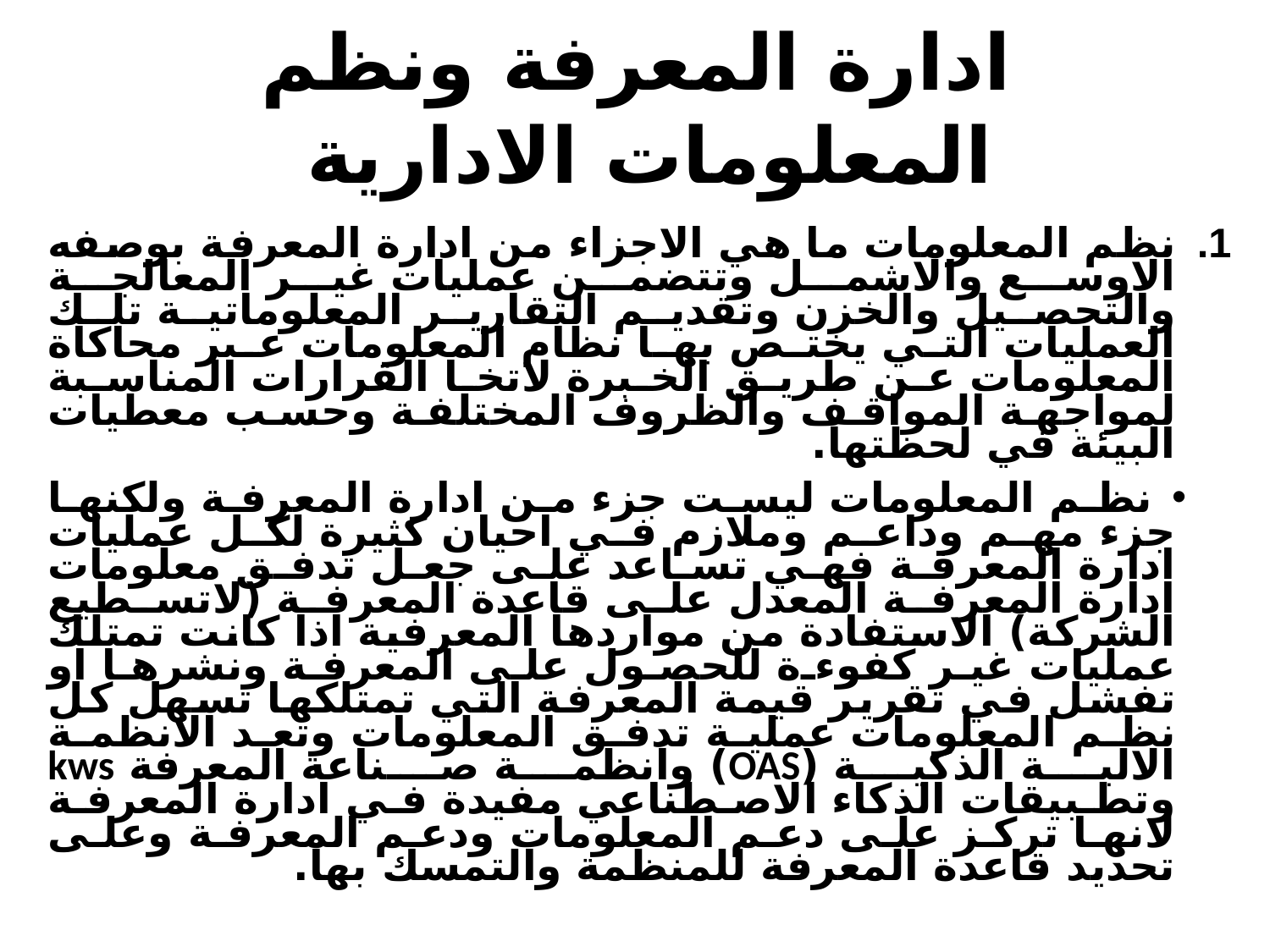

# ادارة المعرفة ونظم المعلومات الادارية
نظم المعلومات ما هي الاجزاء من ادارة المعرفة بوصفه الاوسع والاشمل وتتضمن عمليات غير المعالجة والتحصيل والخزن وتقديم التقارير المعلوماتية تلك العمليات التي يختص بها نظام المعلومات عبر محاكاة المعلومات عن طريق الخبرة لاتخا القرارات المناسبة لمواجهة المواقف والظروف المختلفة وحسب معطيات البيئة في لحظتها.
نظم المعلومات ليست جزء من ادارة المعرفة ولكنها جزء مهم وداعم وملازم في احيان كثيرة لكل عمليات ادارة المعرفة فهي تساعد على جعل تدفق معلومات ادارة المعرفة المعدل على قاعدة المعرفة (لاتسطيع الشركة) الاستفادة من مواردها المعرفية اذا كانت تمتلك عمليات غير كفوءة للحصول على المعرفة ونشرها او تفشل في تقرير قيمة المعرفة التي تمتلكها تسهل كل نظم المعلومات عملية تدفق المعلومات وتعد الانظمة الالية الذكية (OAS) وانظمة صناعة المعرفة kws وتطبيقات الذكاء الاصطناعي مفيدة في ادارة المعرفة لانها تركز على دعم المعلومات ودعم المعرفة وعلى تحديد قاعدة المعرفة للمنظمة والتمسك بها.